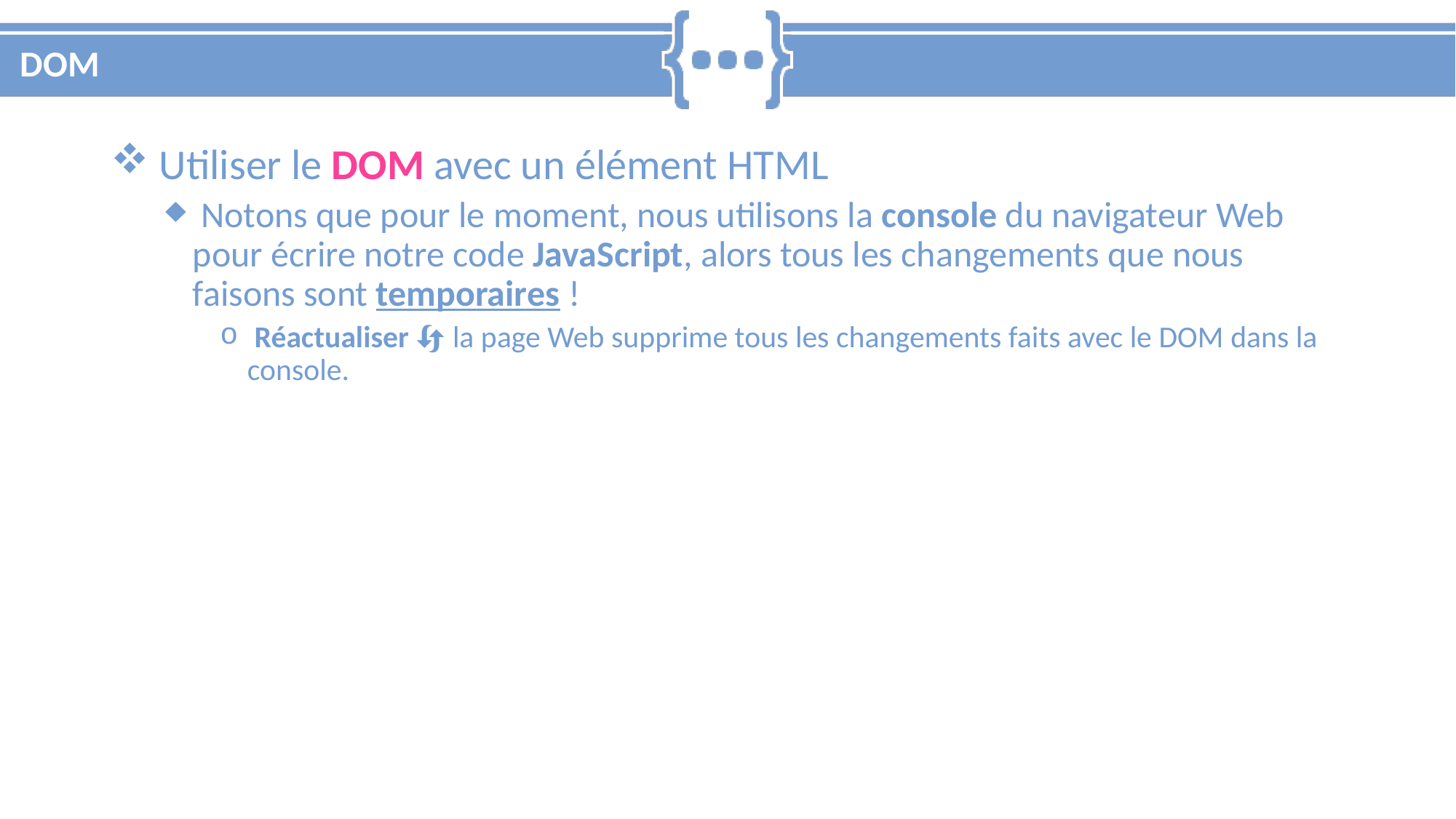

# DOM
 Utiliser le DOM avec un élément HTML
 Notons que pour le moment, nous utilisons la console du navigateur Web pour écrire notre code JavaScript, alors tous les changements que nous faisons sont temporaires !
 Réactualiser 🔄 la page Web supprime tous les changements faits avec le DOM dans la console.